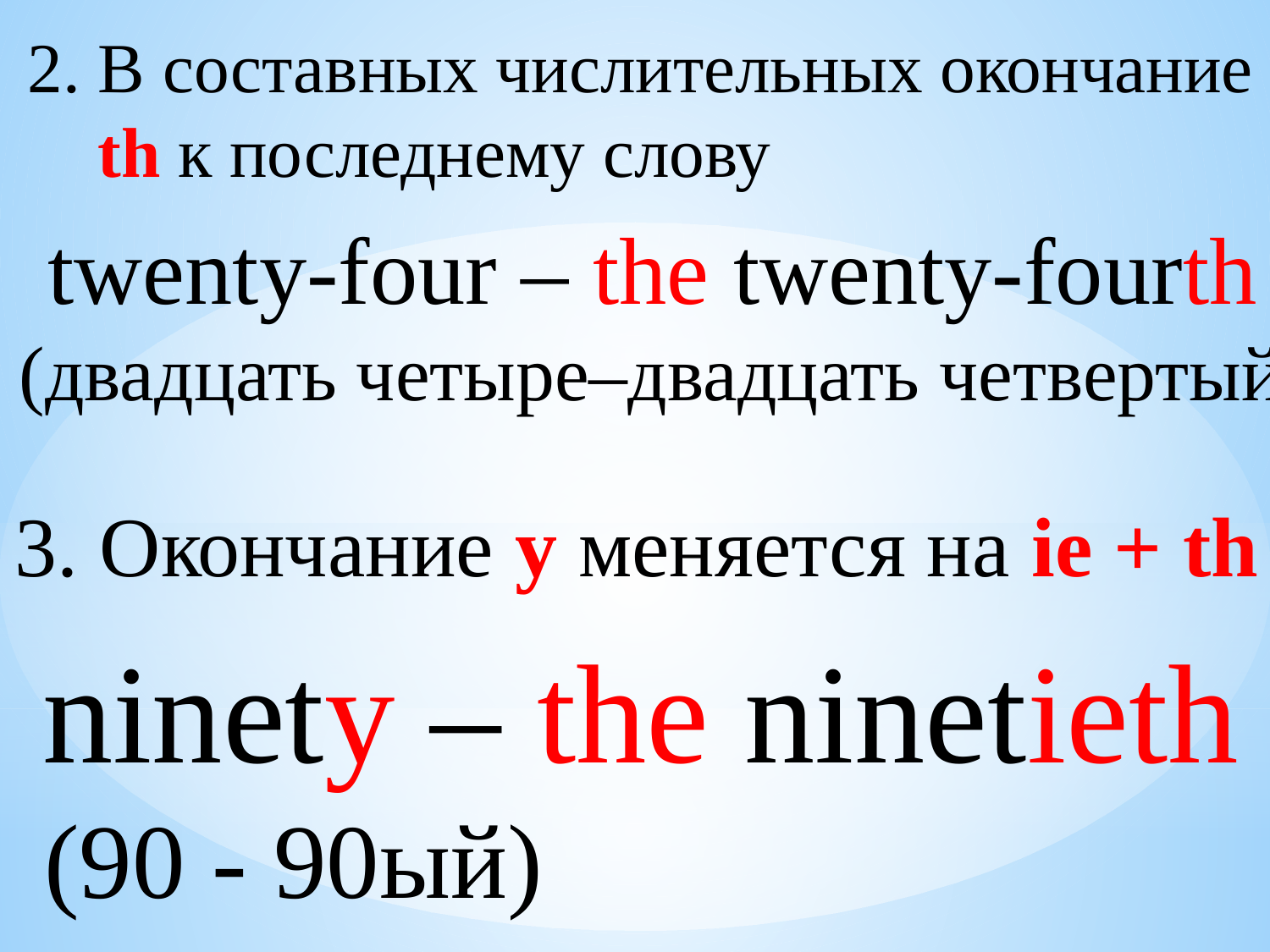

2. В составных числительных окончание
    th к последнему слову
twenty-four – the twenty-fourth
(двадцать четыре–двадцать четвертый)
3. Окончание y меняется на ie + th
ninety – the ninetieth
(90 - 90ый)